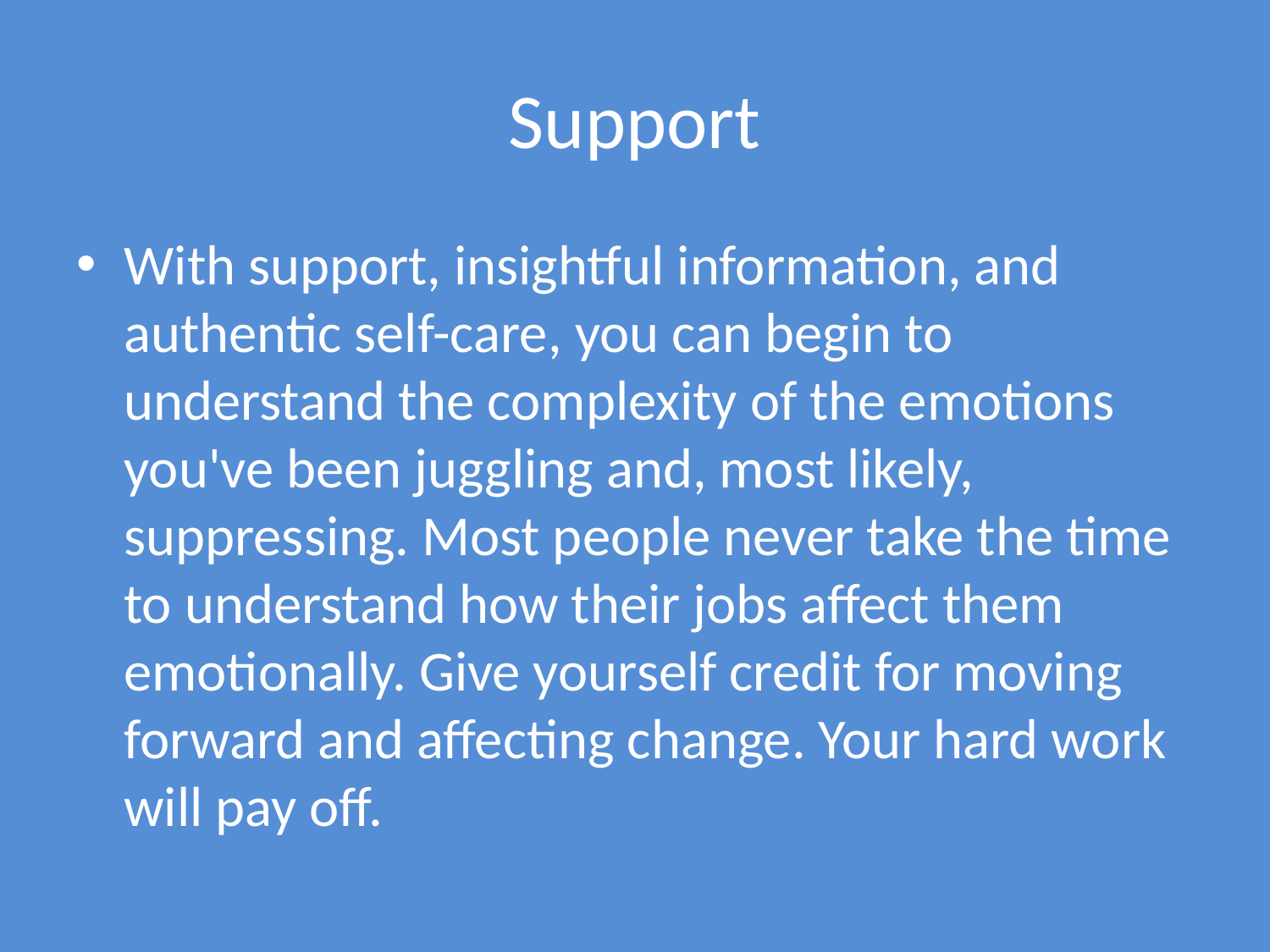

# Support
With support, insightful information, and authentic self-care, you can begin to understand the complexity of the emotions you've been juggling and, most likely, suppressing. Most people never take the time to understand how their jobs affect them emotionally. Give yourself credit for moving forward and affecting change. Your hard work will pay off.